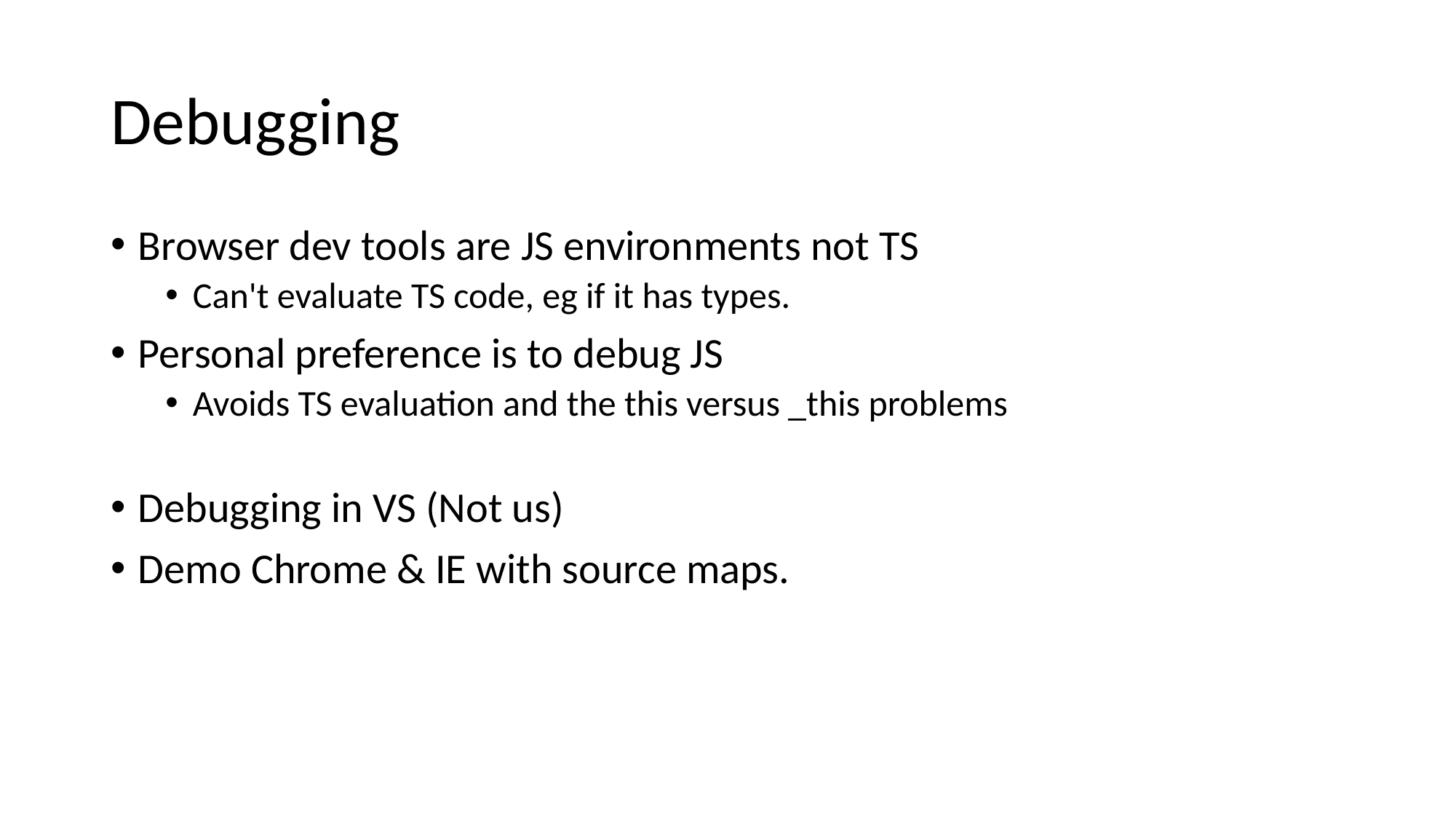

# Debugging
Browser dev tools are JS environments not TS
Can't evaluate TS code, eg if it has types.
Personal preference is to debug JS
Avoids TS evaluation and the this versus _this problems

Debugging in VS (Not us)
Demo Chrome & IE with source maps.